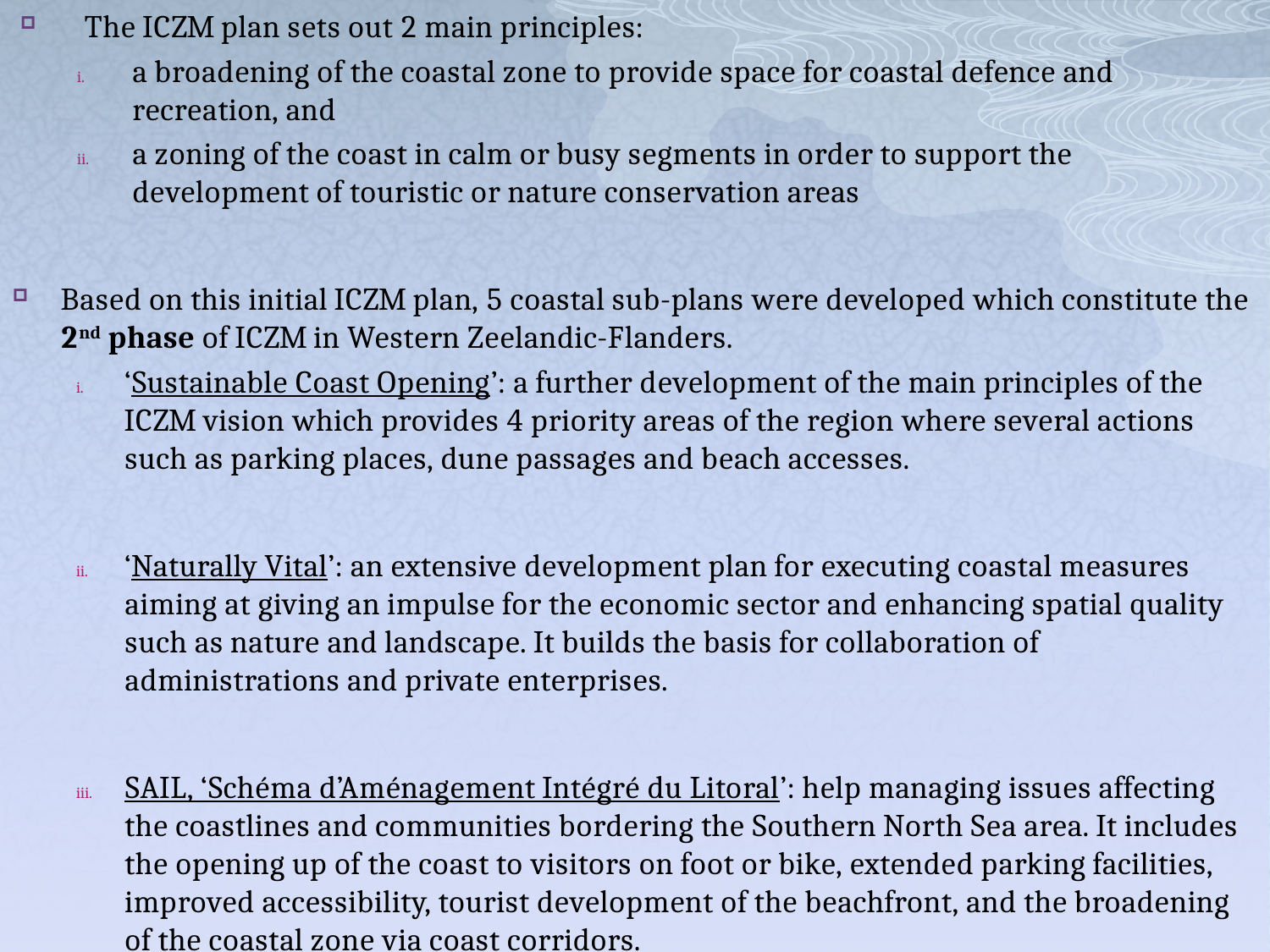

The ICZM plan sets out 2 main principles:
a broadening of the coastal zone to provide space for coastal defence and recreation, and
a zoning of the coast in calm or busy segments in order to support the development of touristic or nature conservation areas

Based on this initial ICZM plan, 5 coastal sub-plans were developed which constitute the 2nd phase of ICZM in Western Zeelandic-Flanders.
‘Sustainable Coast Opening’: a further development of the main principles of the ICZM vision which provides 4 priority areas of the region where several actions such as parking places, dune passages and beach accesses.

‘Naturally Vital’: an extensive development plan for executing coastal measures aiming at giving an impulse for the economic sector and enhancing spatial quality such as nature and landscape. It builds the basis for collaboration of administrations and private enterprises.

SAIL, ‘Schéma d’Aménagement Intégré du Litoral’: help managing issues affecting the coastlines and communities bordering the Southern North Sea area. It includes the opening up of the coast to visitors on foot or bike, extended parking facilities, improved accessibility, tourist development of the beachfront, and the broadening of the coastal zone via coast corridors.